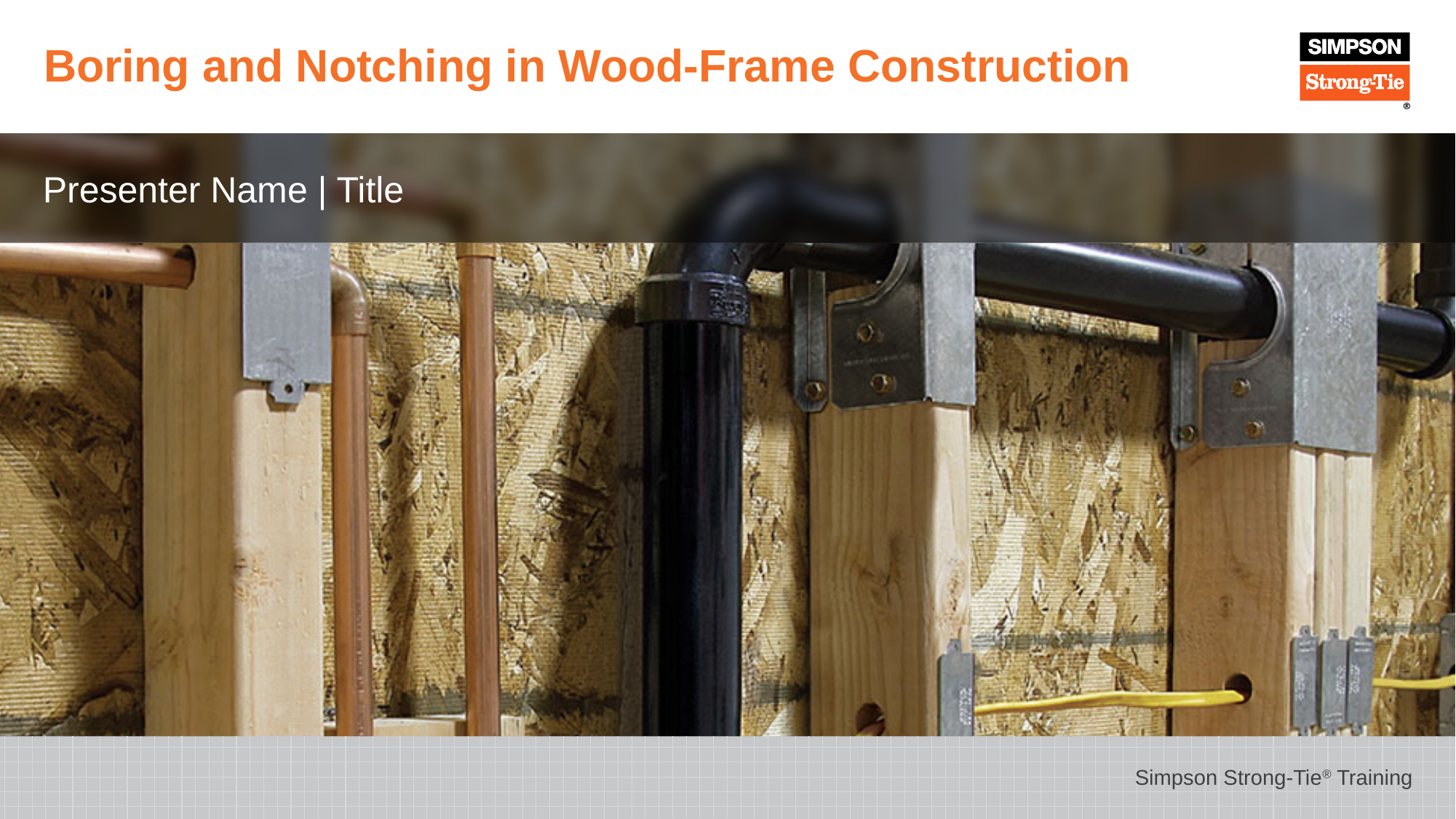

# Boring and Notching in Wood-Frame Construction
Presenter Name | Title
Simpson Strong-Tie® Training